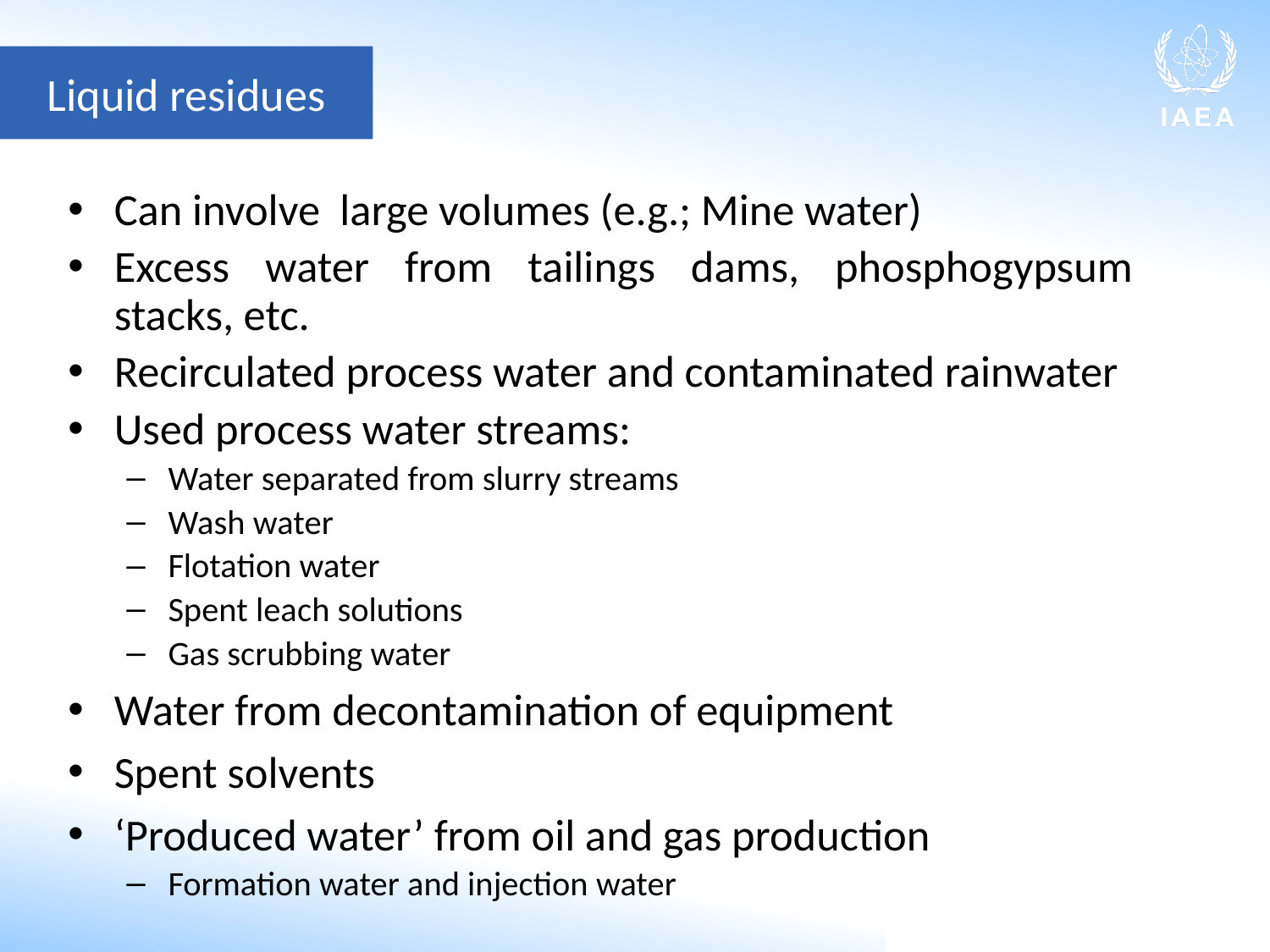

Liquid residues
Can involve  large volumes (e.g.; Mine water)
Excess water from tailings dams, phosphogypsum stacks, etc.
Recirculated process water and contaminated rainwater
Used process water streams:
Water separated from slurry streams
Wash water
Flotation water
Spent leach solutions
Gas scrubbing water
Water from decontamination of equipment
Spent solvents
‘Produced water’ from oil and gas production
Formation water and injection water